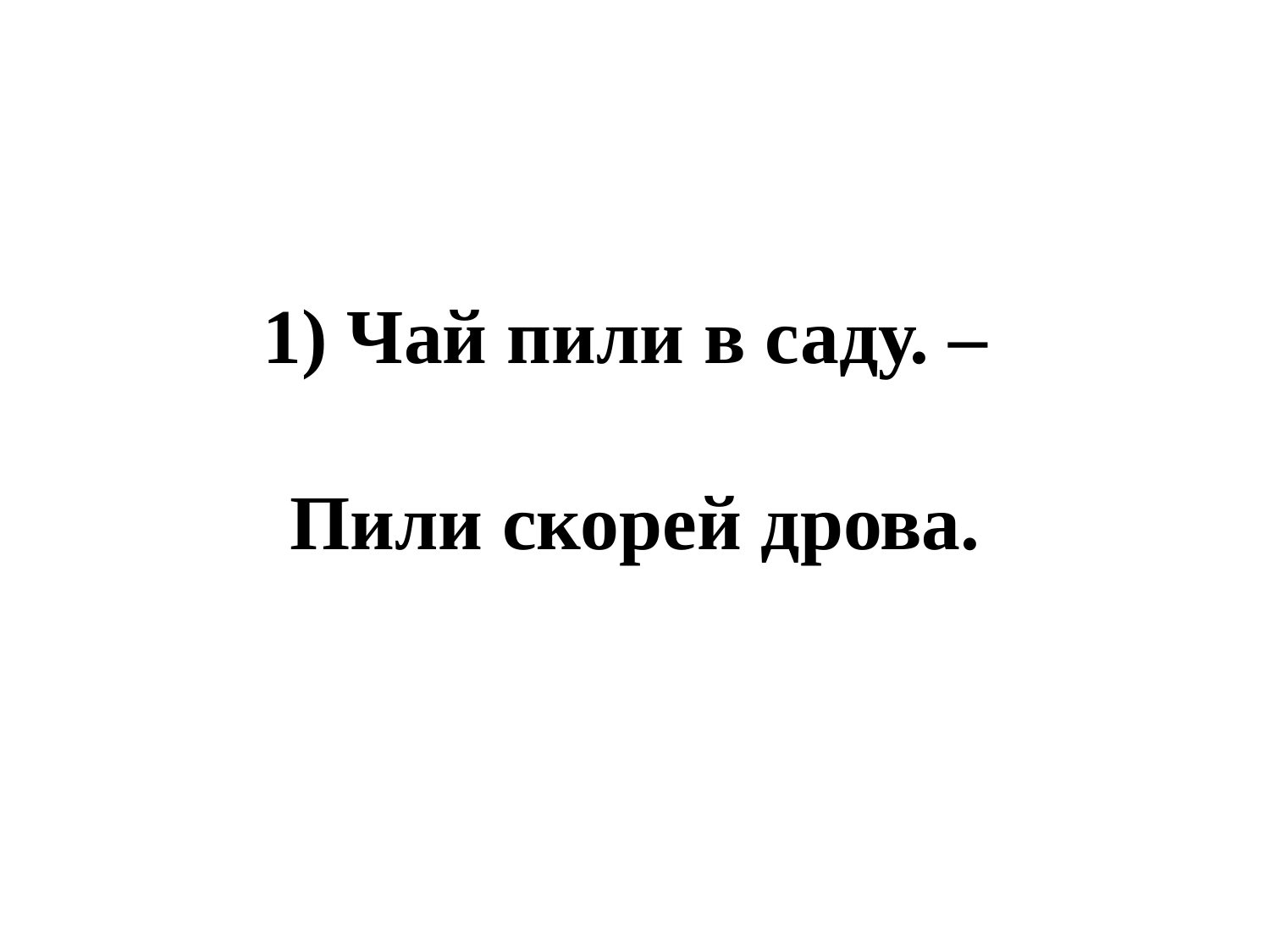

# 1) Чай пили в саду. – Пили скорей дрова.